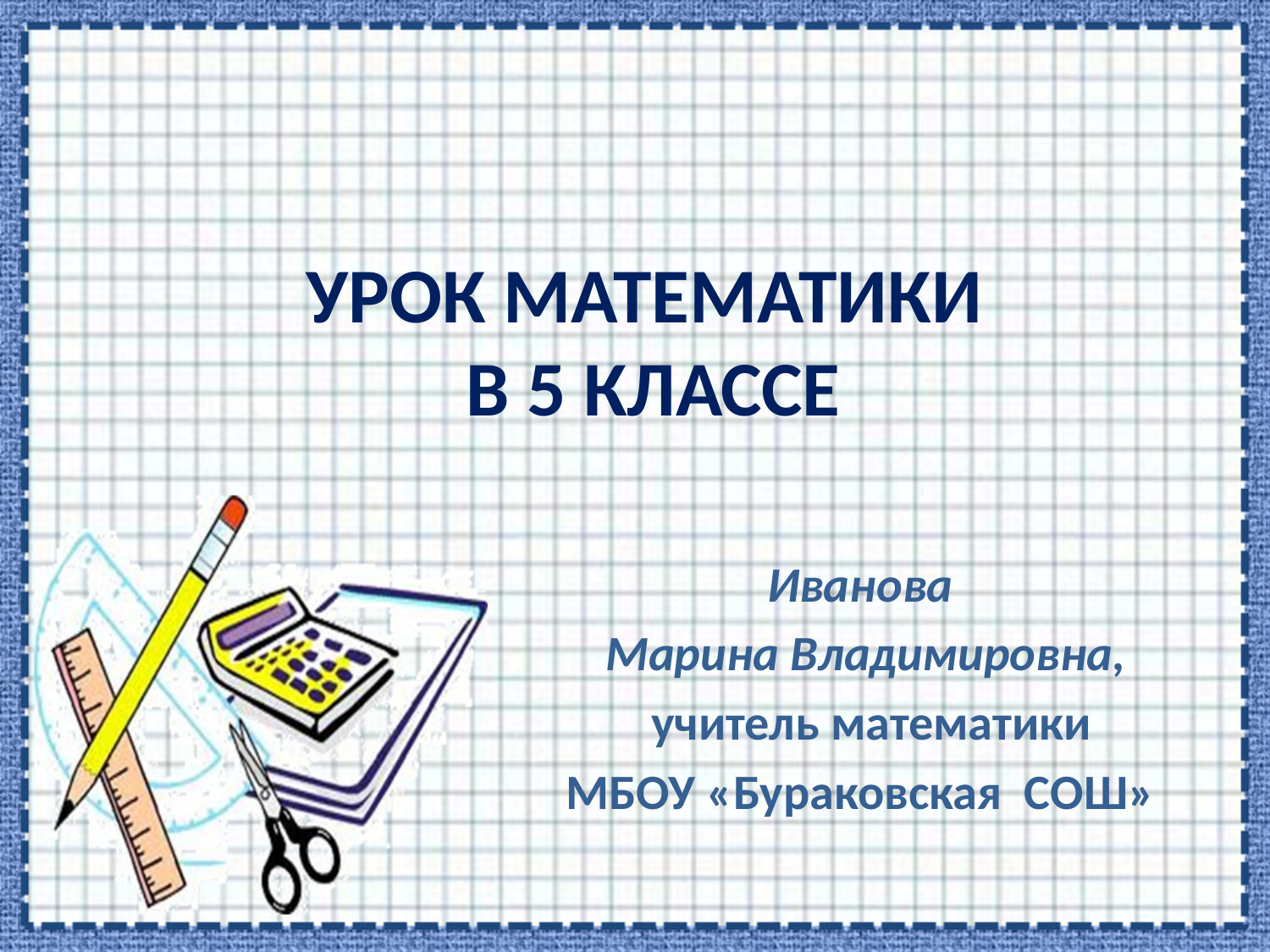

# Урок математики в 5 классе
Иванова
Марина Владимировна,
 учитель математики
МБОУ «Бураковская  СОШ»